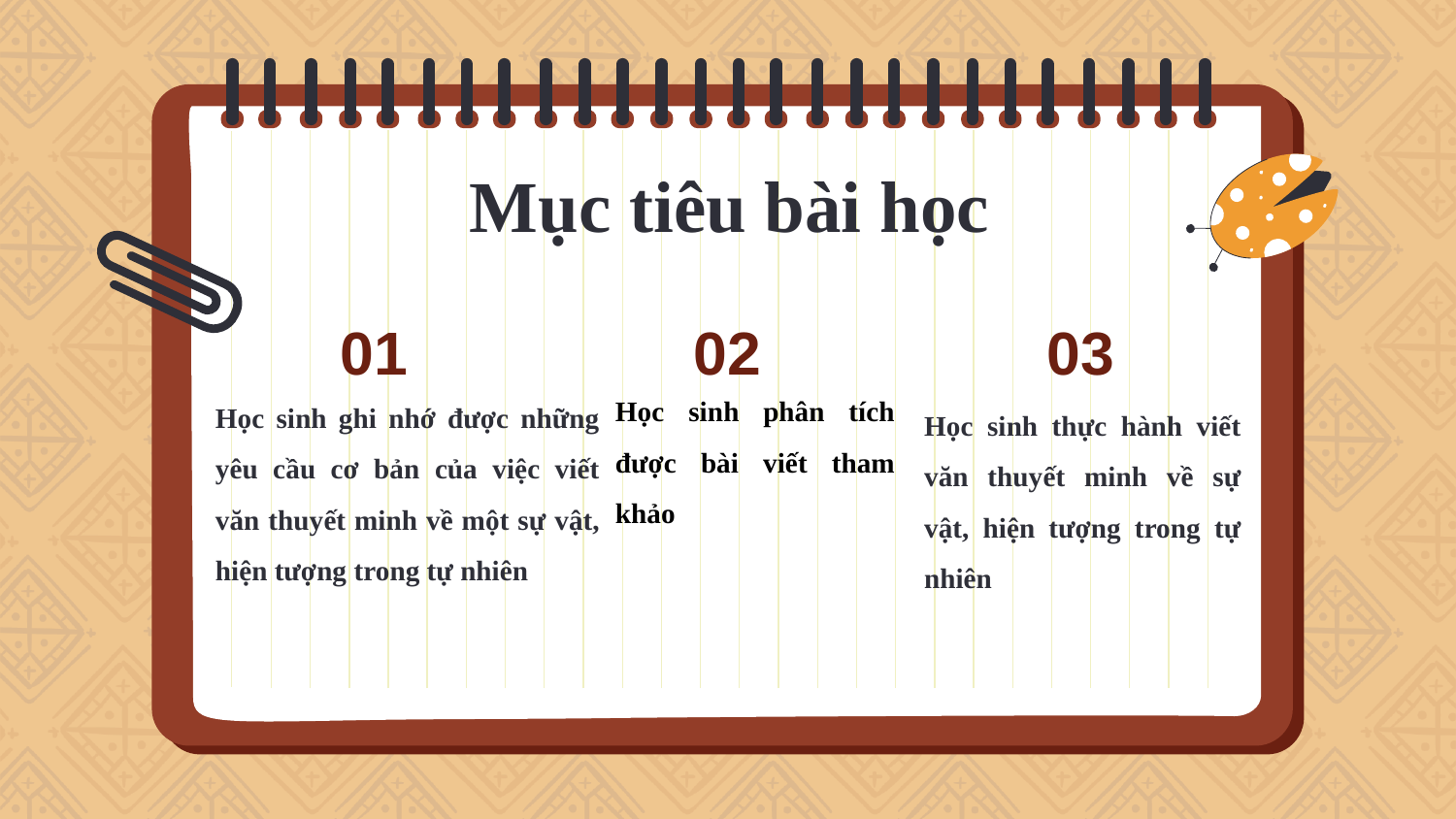

# Mục tiêu bài học

01
02
03

Học sinh ghi nhớ được những yêu cầu cơ bản của việc viết văn thuyết minh về một sự vật, hiện tượng trong tự nhiên

Học sinh phân tích được bài viết tham khảo
Học sinh thực hành viết văn thuyết minh về sự vật, hiện tượng trong tự nhiên